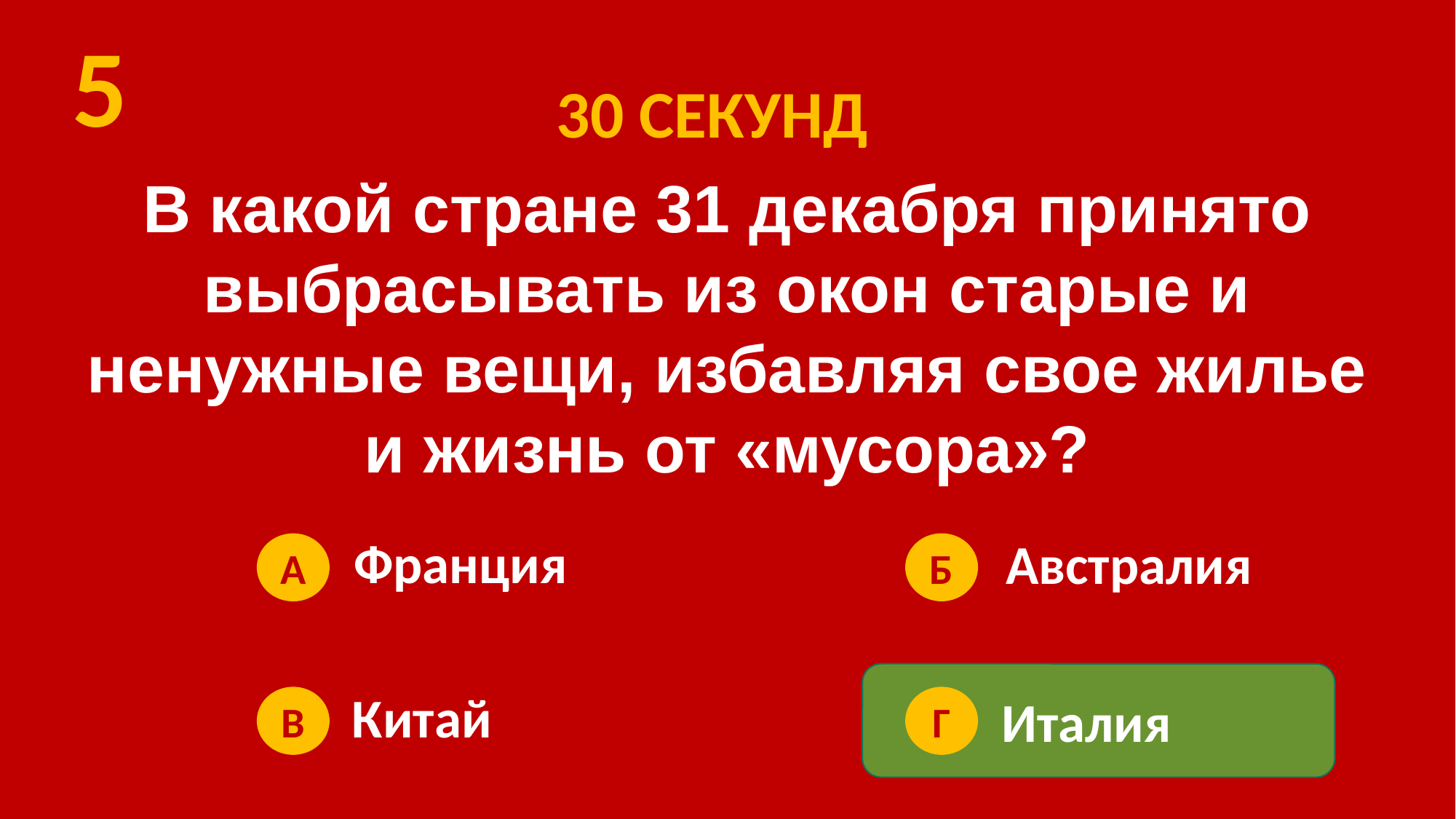

5
30 СЕКУНД
В какой стране 31 декабря принято выбрасывать из окон старые и ненужные вещи, избавляя свое жилье и жизнь от «мусора»?
Франция
Австралия
Б
А

Китай
Италия
В
Г